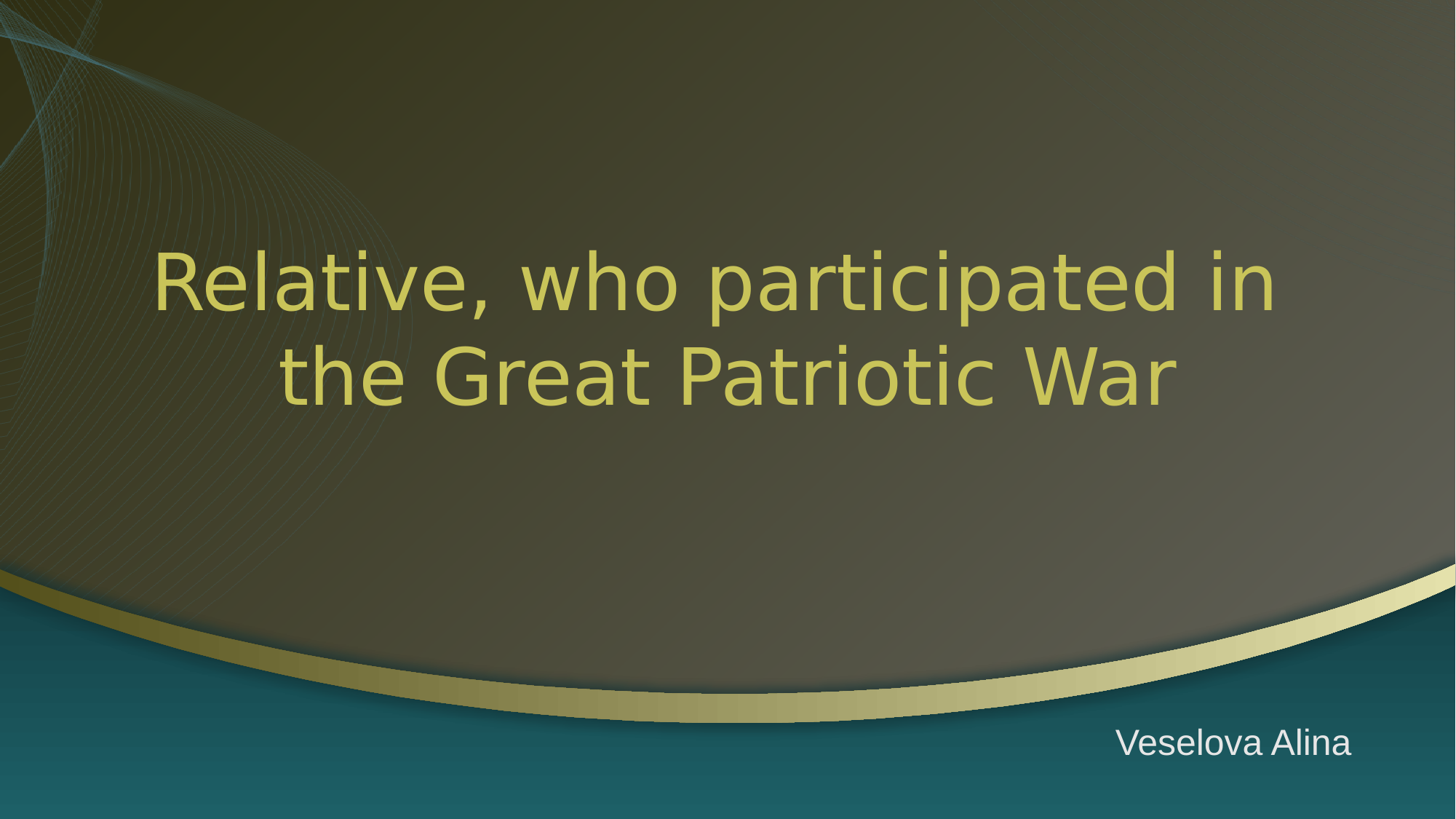

# Relative, who participated in
the Great Patriotic War
Veselova Alina